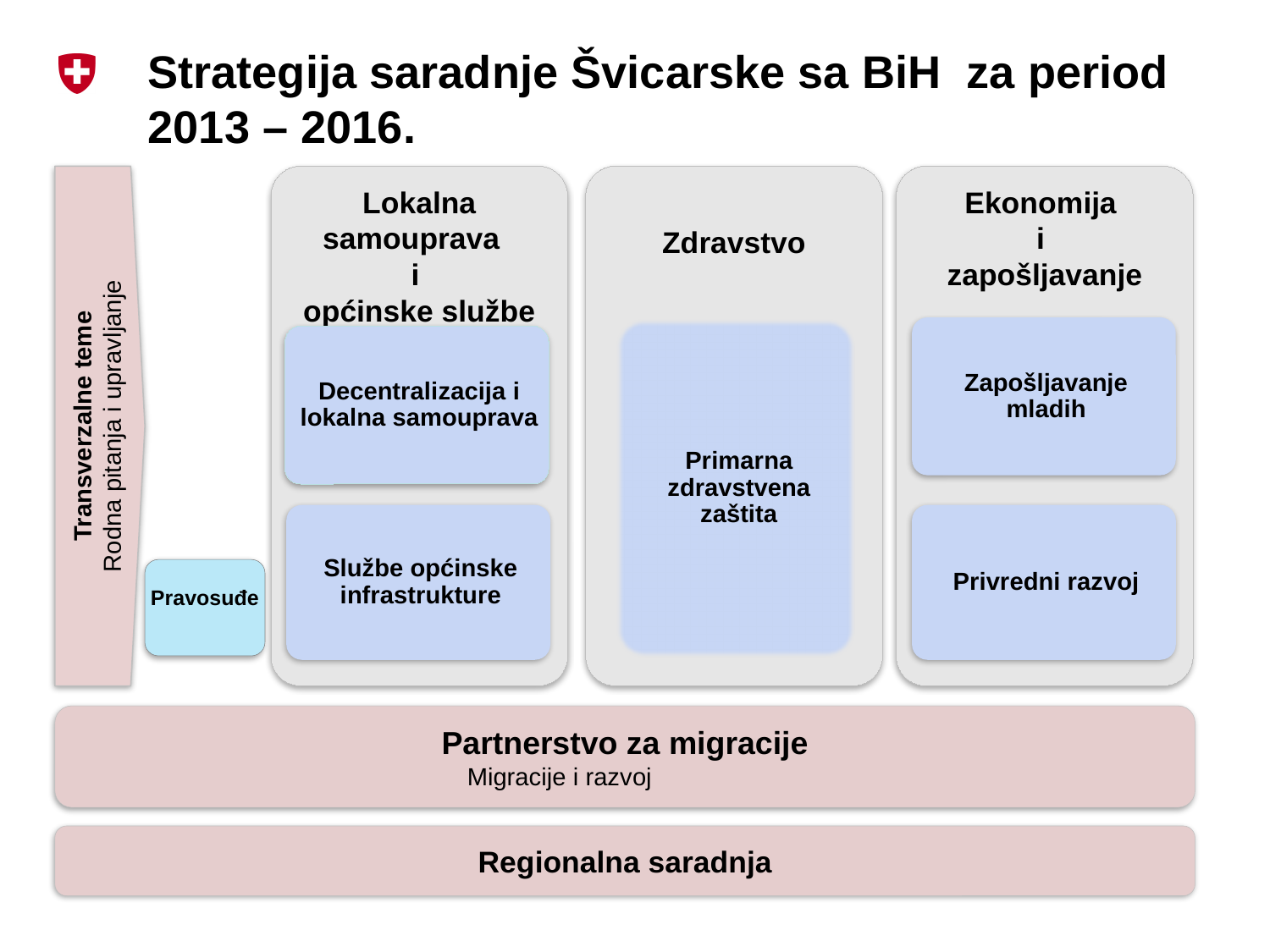

# Strategija saradnje Švicarske sa BiH  za period 2013 – 2016.
Transverzalne teme
Rodna pitanja i upravljanje
Ekonomija
i
zapošljavanje
Zapošljavanje mladih
Privredni razvoj
Zdravstvo
Primarna zdravstvena zaštita
Lokalna samouprava
i
općinske službe
Decentralizacija i lokalna samouprava
Službe općinske infrastrukture
Pravosuđe

Partnerstvo za migracije
			  Migracije i razvoj

Regionalna saradnja
Title Powerpoint Template  • Subtitle • Coof  •  Name